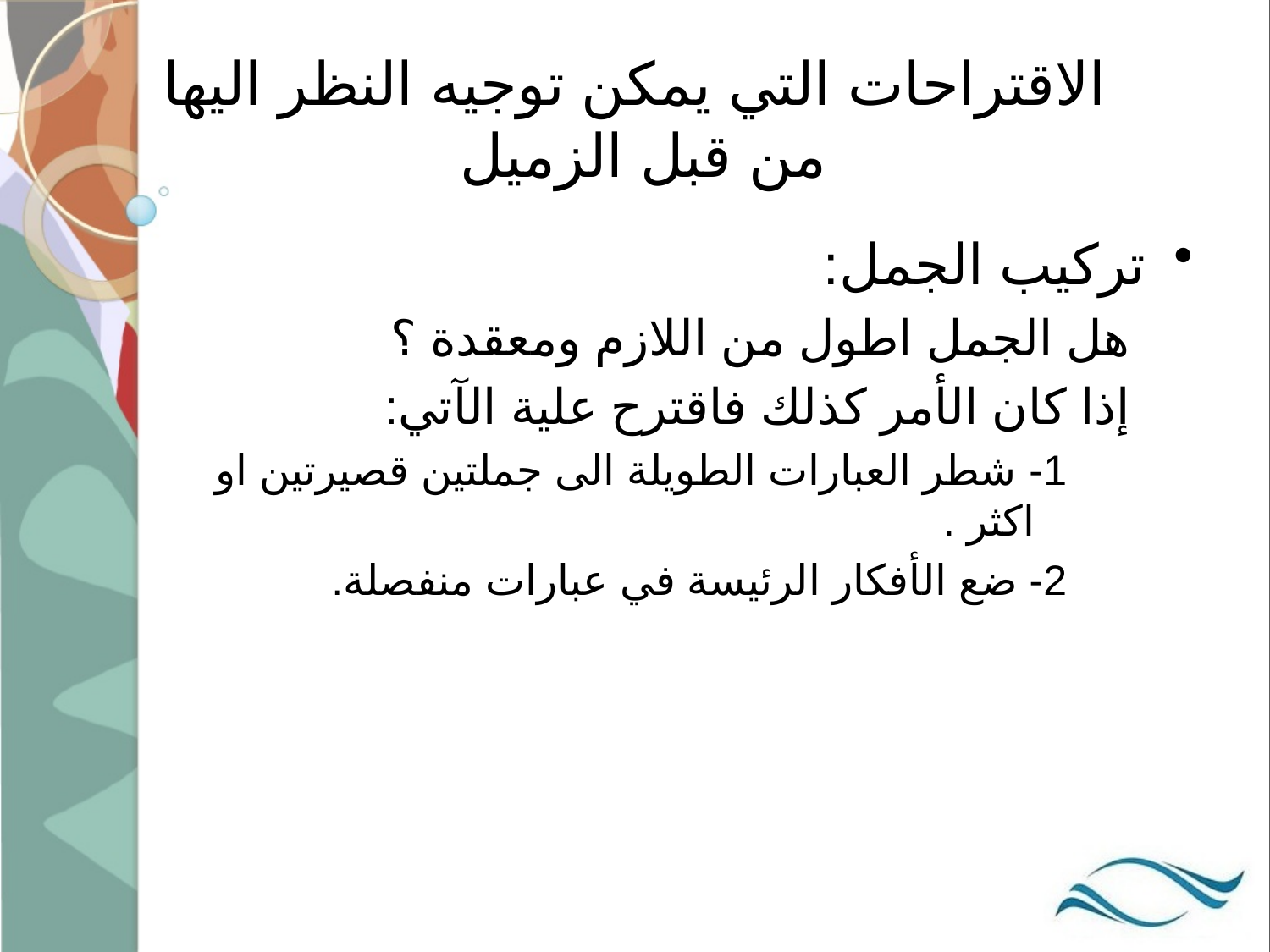

# الاقتراحات التي يمكن توجيه النظر اليها من قبل الزميل
تركيب الجمل:
هل الجمل اطول من اللازم ومعقدة ؟
إذا كان الأمر كذلك فاقترح علية الآتي:
1- شطر العبارات الطويلة الى جملتين قصيرتين او اكثر .
2- ضع الأفكار الرئيسة في عبارات منفصلة.